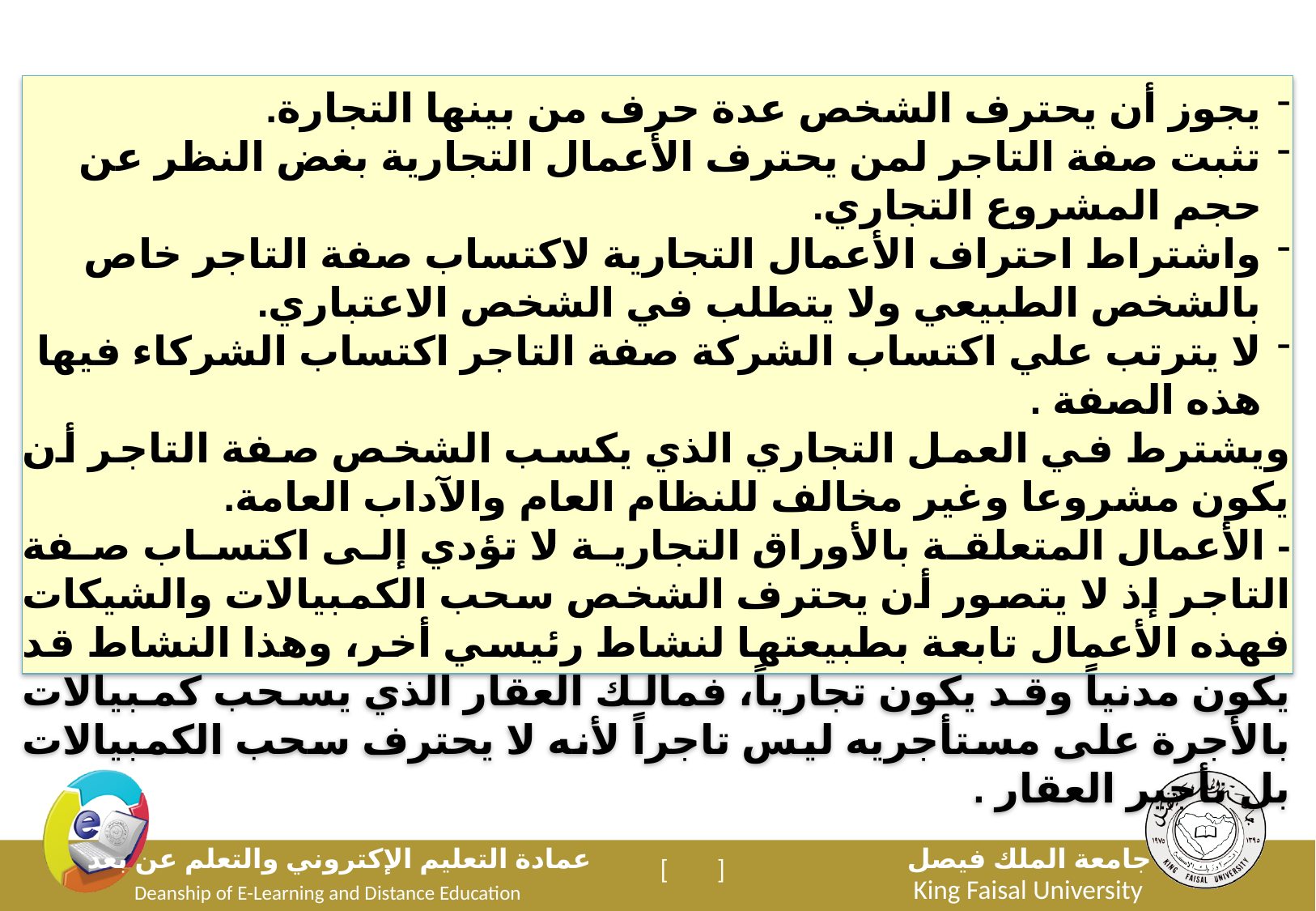

يجوز أن يحترف الشخص عدة حرف من بينها التجارة.
تثبت صفة التاجر لمن يحترف الأعمال التجارية بغض النظر عن حجم المشروع التجاري.
واشتراط احتراف الأعمال التجارية لاكتساب صفة التاجر خاص بالشخص الطبيعي ولا يتطلب في الشخص الاعتباري.
لا يترتب علي اكتساب الشركة صفة التاجر اكتساب الشركاء فيها هذه الصفة .
ويشترط في العمل التجاري الذي يكسب الشخص صفة التاجر أن يكون مشروعا وغير مخالف للنظام العام والآداب العامة.
- الأعمال المتعلقة بالأوراق التجارية لا تؤدي إلى اكتساب صفة التاجر إذ لا يتصور أن يحترف الشخص سحب الكمبيالات والشيكات فهذه الأعمال تابعة بطبيعتها لنشاط رئيسي أخر، وهذا النشاط قد يكون مدنياً وقد يكون تجارياً، فمالك العقار الذي يسحب كمبيالات بالأجرة على مستأجريه ليس تاجراً لأنه لا يحترف سحب الكمبيالات بل تأجير العقار .